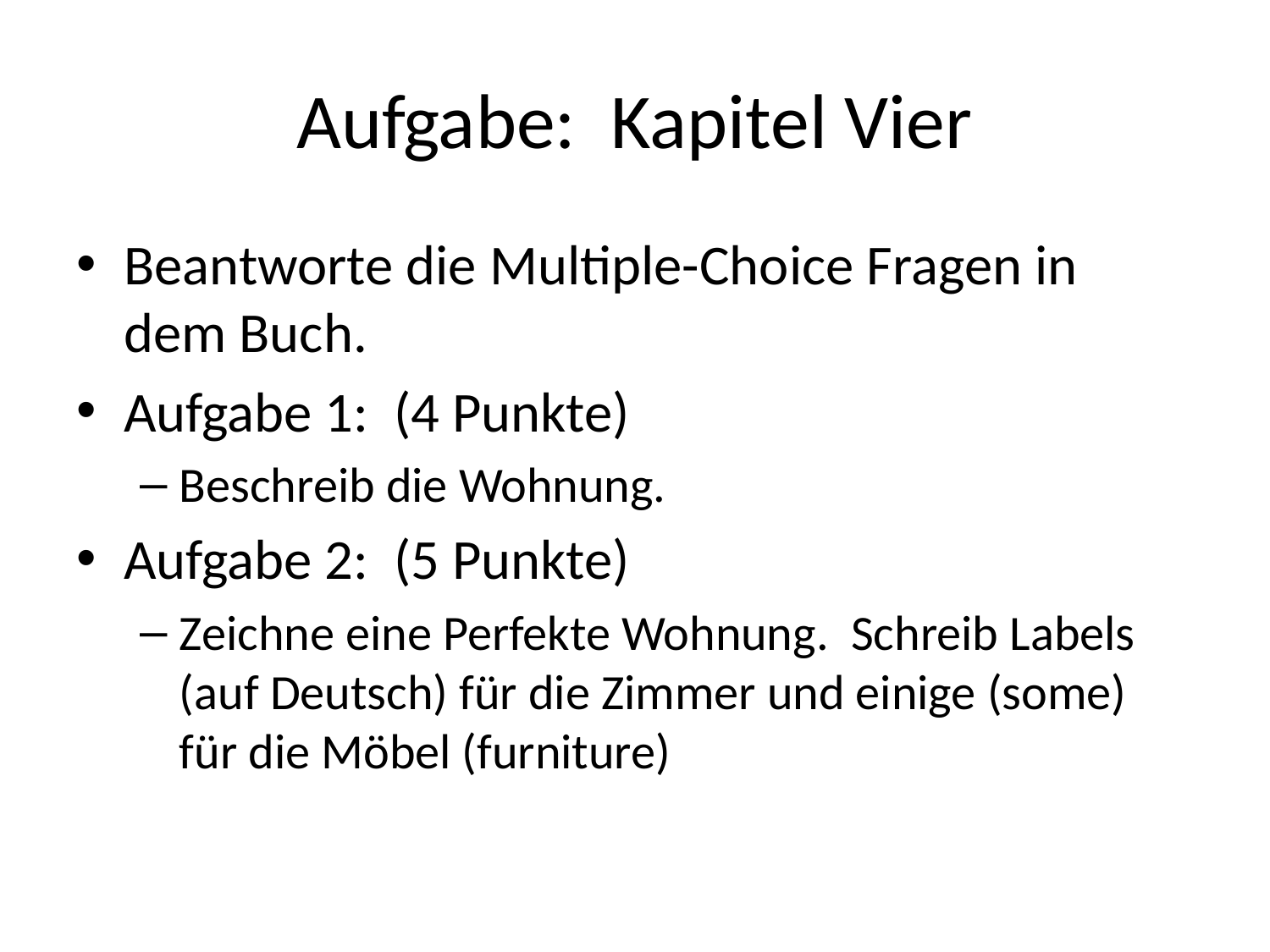

# Aufgabe:  Kapitel Vier
Beantworte die Multiple-Choice Fragen in dem Buch.
Aufgabe 1:  (4 Punkte)
Beschreib die Wohnung.
Aufgabe 2:  (5 Punkte)
Zeichne eine Perfekte Wohnung.  Schreib Labels (auf Deutsch) für die Zimmer und einige (some) für die Möbel (furniture)